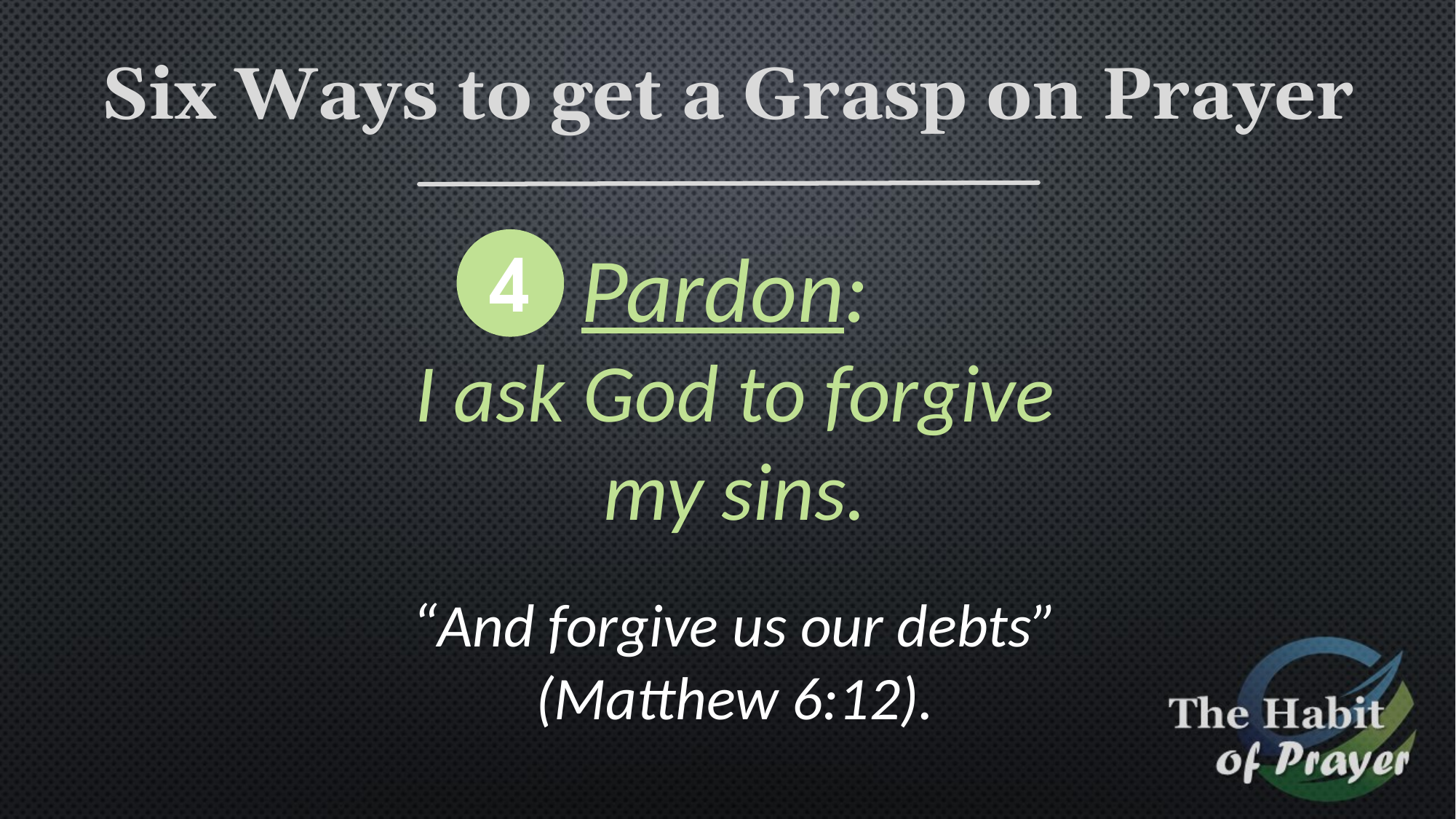

Six Ways to get a Grasp on Prayer
Pardon:
I ask God to forgive my sins.
4
“And forgive us our debts”
(Matthew 6:12).